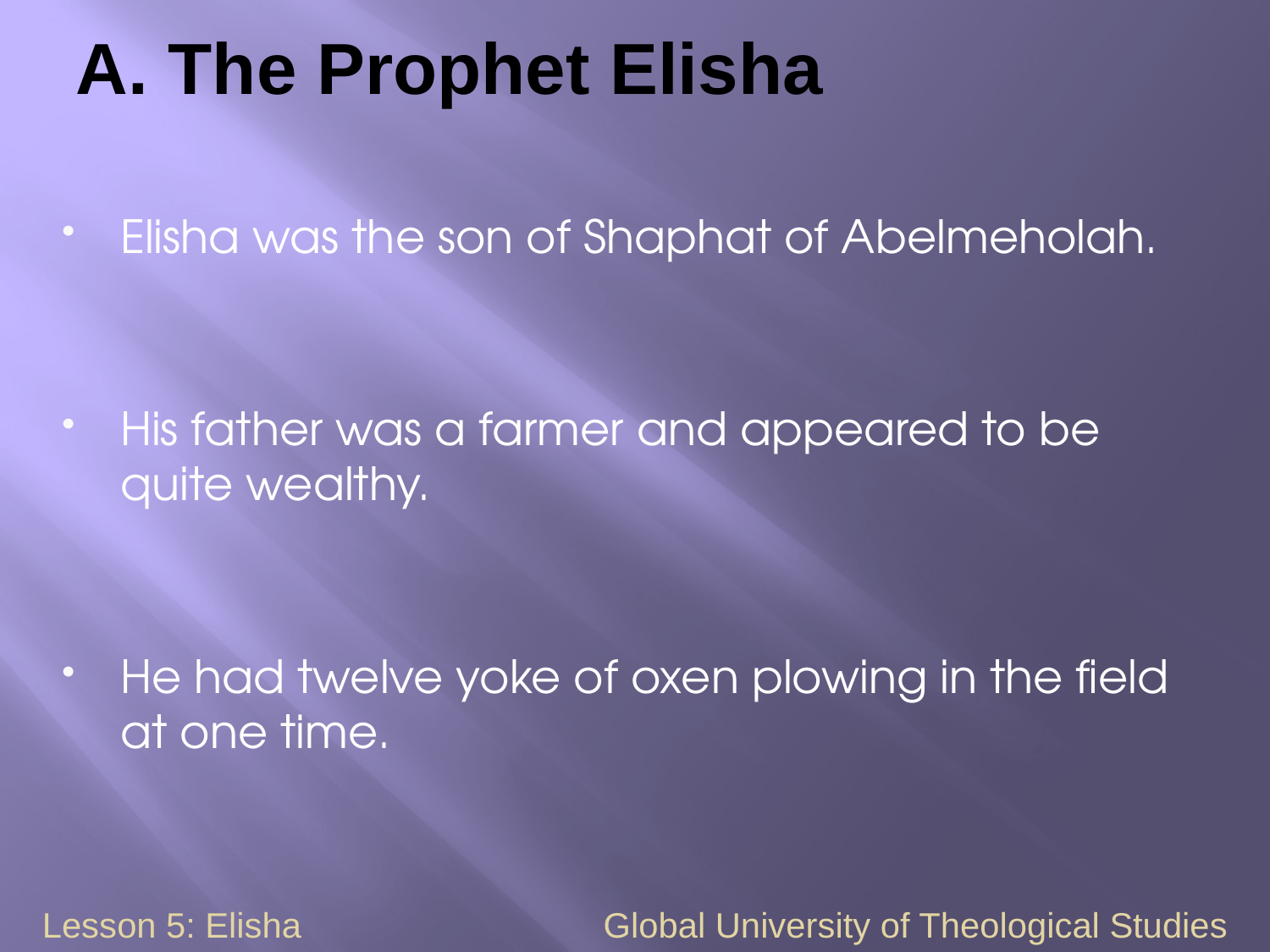

# A. The Prophet Elisha
Elisha was the son of Shaphat of Abelmeholah.

His father was a farmer and appeared to be quite wealthy.

He had twelve yoke of oxen plowing in the field at one time.
Lesson 5: Elisha                               Global University of Theological Studies